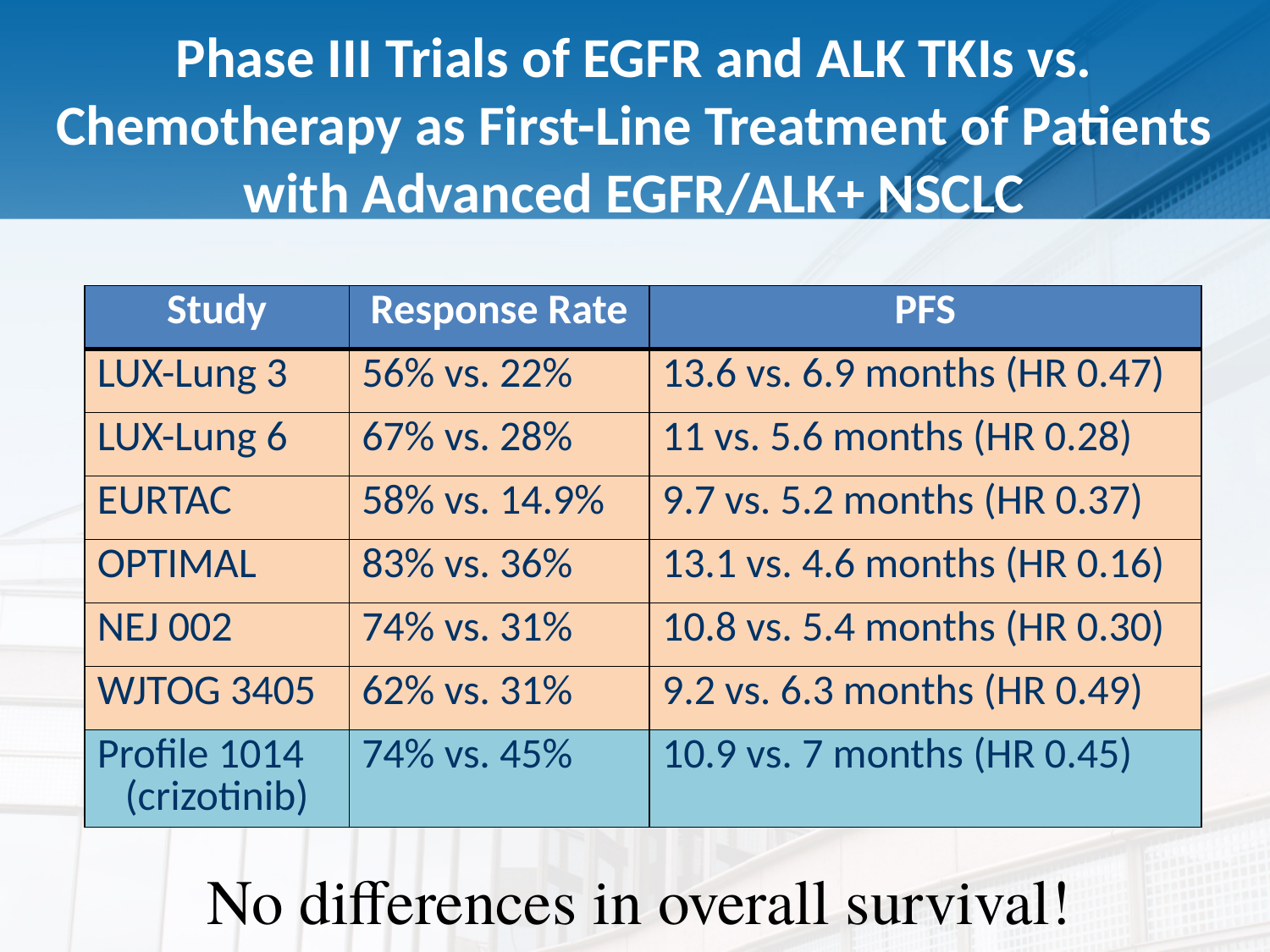

Phase III Trials of EGFR and ALK TKIs vs. Chemotherapy as First-Line Treatment of Patients with Advanced EGFR/ALK+ NSCLC
| Study | Response Rate | PFS |
| --- | --- | --- |
| LUX-Lung 3 | 56% vs. 22% | 13.6 vs. 6.9 months (HR 0.47) |
| LUX-Lung 6 | 67% vs. 28% | 11 vs. 5.6 months (HR 0.28) |
| EURTAC | 58% vs. 14.9% | 9.7 vs. 5.2 months (HR 0.37) |
| OPTIMAL | 83% vs. 36% | 13.1 vs. 4.6 months (HR 0.16) |
| NEJ 002 | 74% vs. 31% | 10.8 vs. 5.4 months (HR 0.30) |
| WJTOG 3405 | 62% vs. 31% | 9.2 vs. 6.3 months (HR 0.49) |
| Profile 1014 (crizotinib) | 74% vs. 45% | 10.9 vs. 7 months (HR 0.45) |
No differences in overall survival!